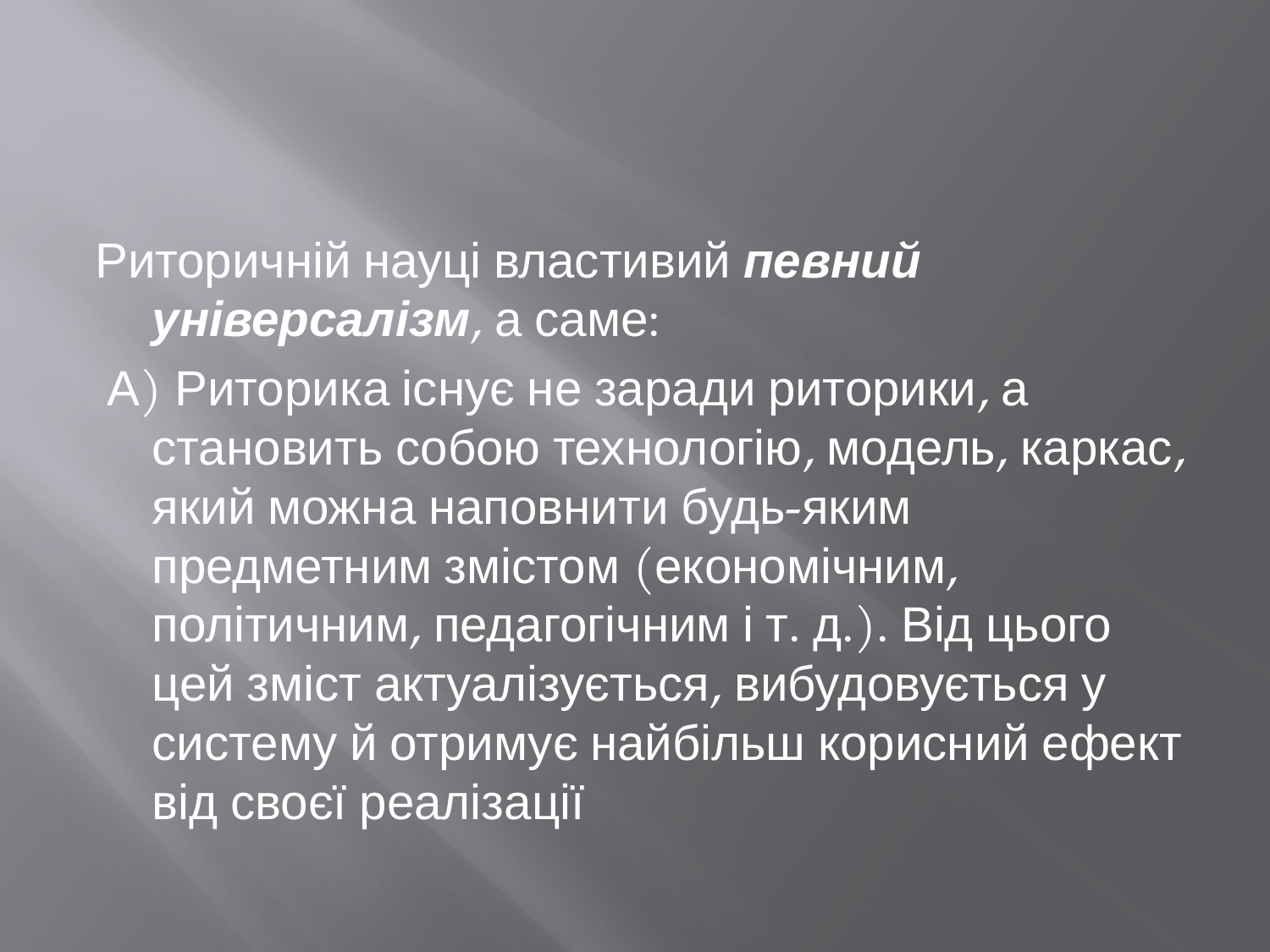

#
Риторичній науці властивий певний універсалізм, а саме:
 А) Риторика існує не заради риторики, а становить собою технологію, модель, каркас, який можна наповнити будь-яким предметним змістом (економічним, політичним, педагогічним і т. д.). Від цього цей зміст актуалізується, вибудовується у систему й отримує найбільш корисний ефект від своєї реалізації